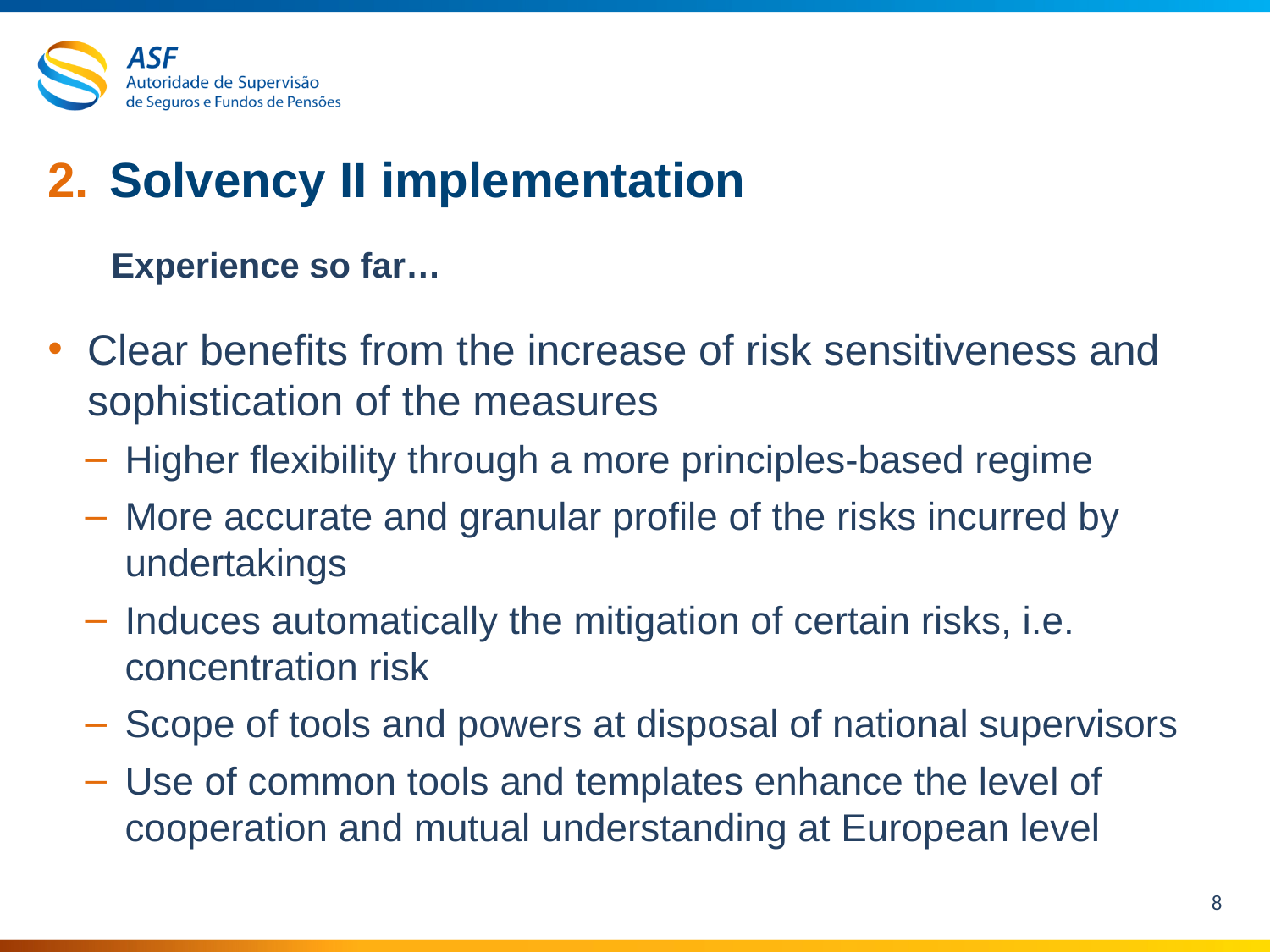

# 2.	Solvency II implementation
Experience so far…
Clear benefits from the increase of risk sensitiveness and sophistication of the measures
Higher flexibility through a more principles-based regime
More accurate and granular profile of the risks incurred by undertakings
Induces automatically the mitigation of certain risks, i.e. concentration risk
Scope of tools and powers at disposal of national supervisors
Use of common tools and templates enhance the level of cooperation and mutual understanding at European level
8